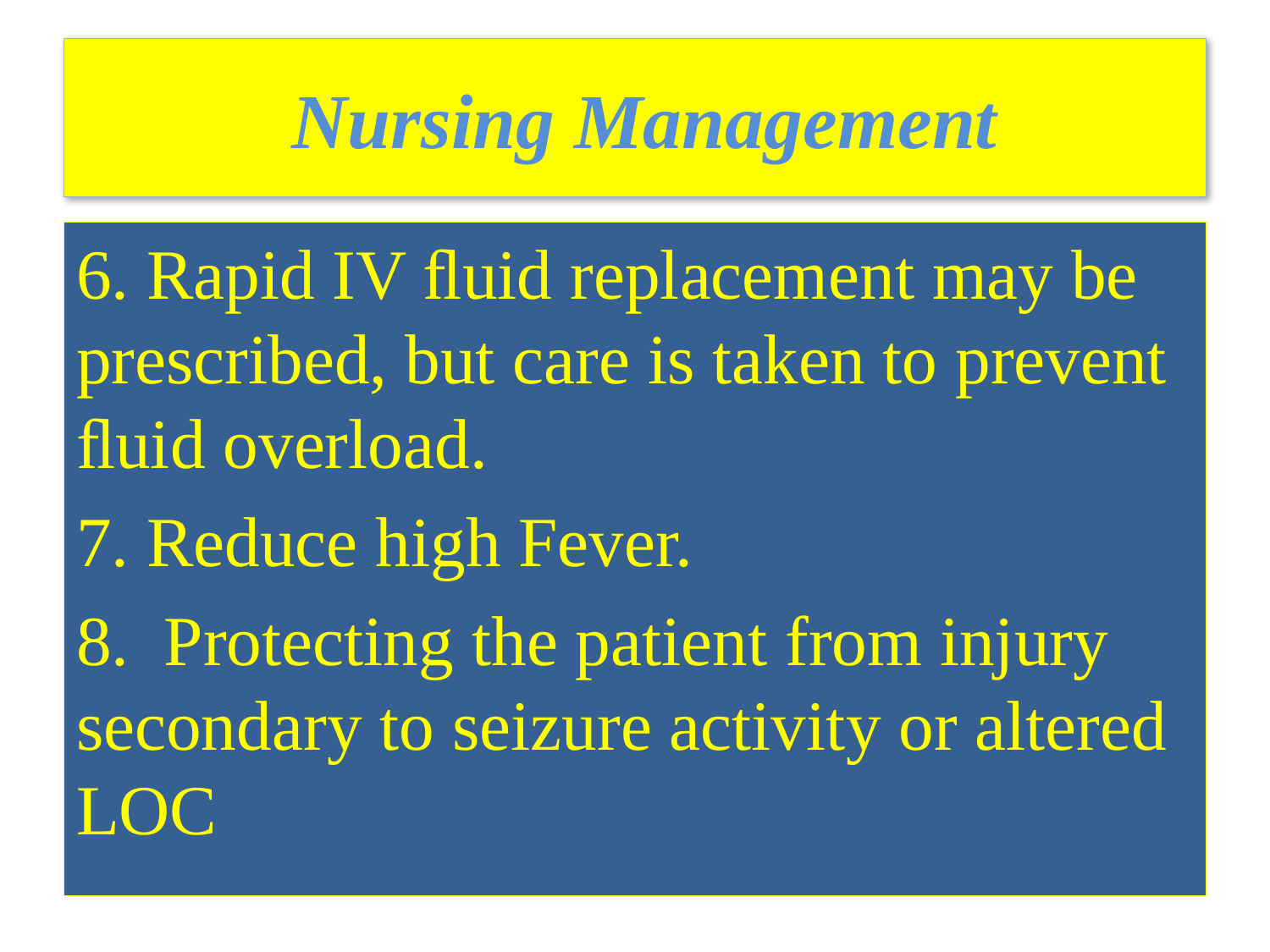

# Nursing Management
6. Rapid IV ﬂuid replacement may be prescribed, but care is taken to prevent ﬂuid overload.
7. Reduce high Fever.
8.  Protecting the patient from injury secondary to seizure activity or altered LOC